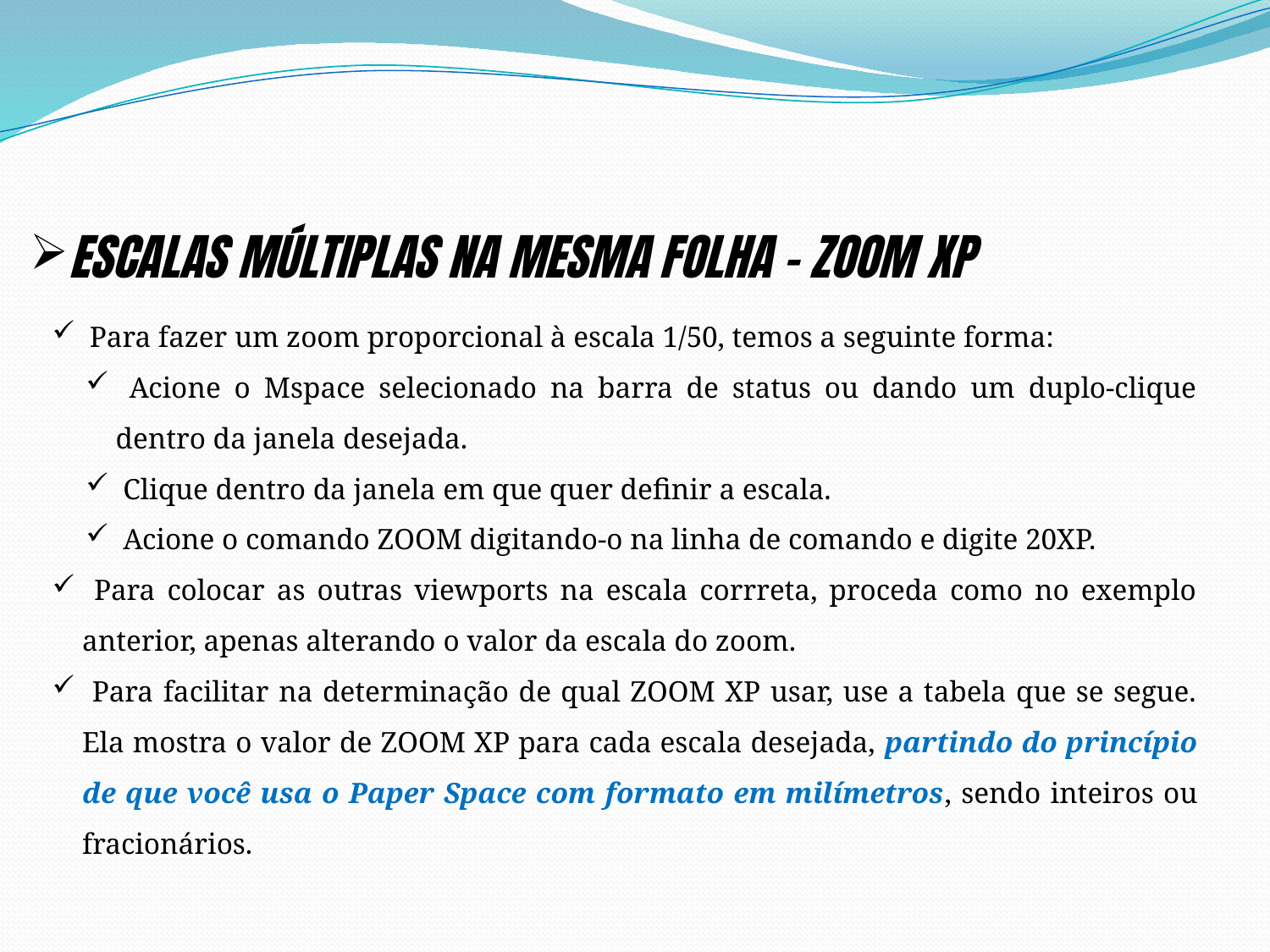

ESCALAS MÚLTIPLAS NA MESMA FOLHA – ZOOM XP
 Para fazer um zoom proporcional à escala 1/50, temos a seguinte forma:
 Acione o Mspace selecionado na barra de status ou dando um duplo-clique dentro da janela desejada.
 Clique dentro da janela em que quer definir a escala.
 Acione o comando ZOOM digitando-o na linha de comando e digite 20XP.
 Para colocar as outras viewports na escala corrreta, proceda como no exemplo anterior, apenas alterando o valor da escala do zoom.
 Para facilitar na determinação de qual ZOOM XP usar, use a tabela que se segue. Ela mostra o valor de ZOOM XP para cada escala desejada, partindo do princípio de que você usa o Paper Space com formato em milímetros, sendo inteiros ou fracionários.